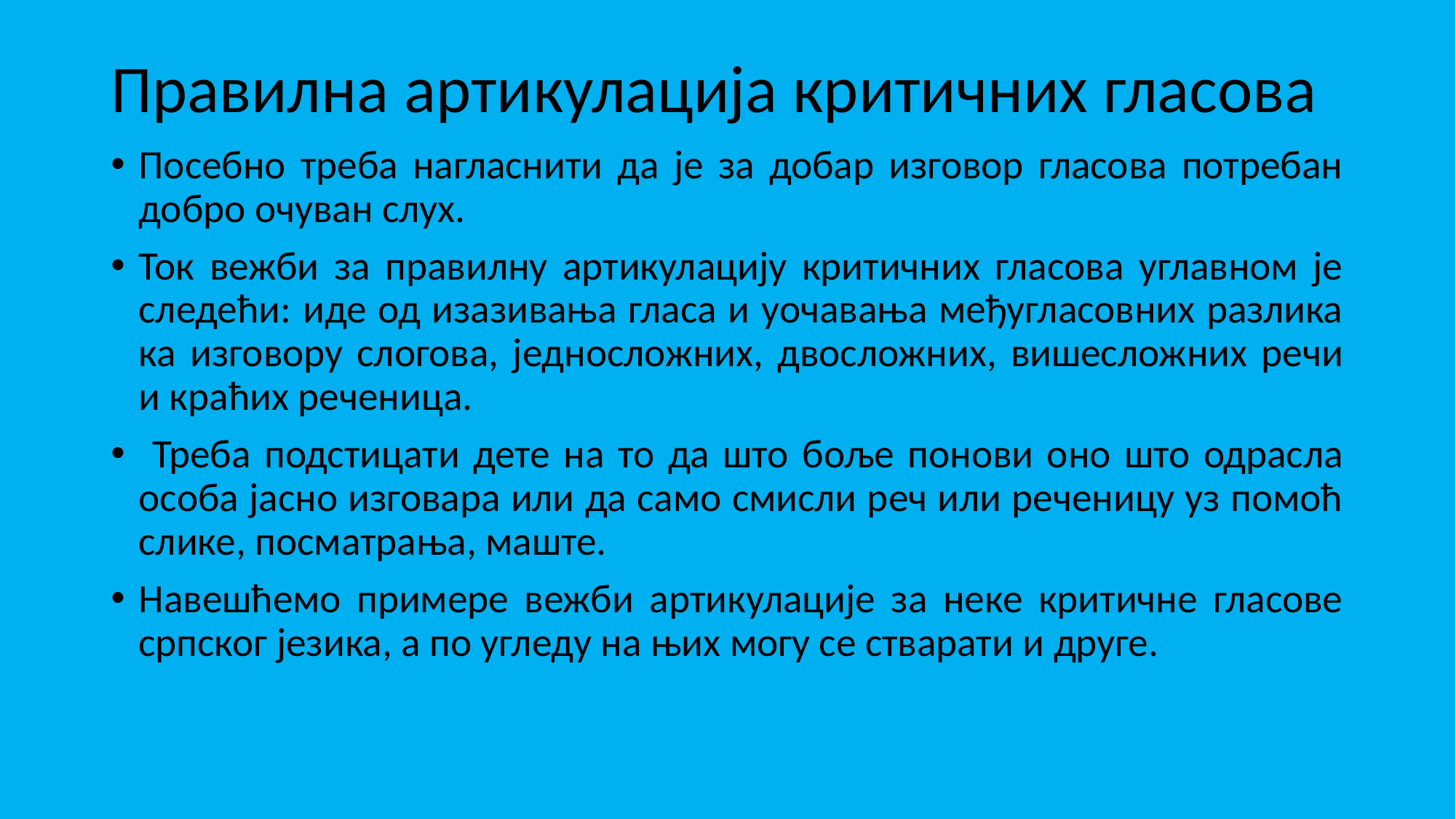

# Правилна артикулација критичних гласова
Посебно треба нагласнити да је за добар изговор гласова потребан добро очуван слух.
Ток вежби за правилну артикулацију критичних гласова углавном је следећи: иде од изазивања гласа и уочавања међугласовних разлика ка изговору слогова, једносложних, двосложних, вишесложних речи и краћих реченица.
 Треба подстицати дете на то да што боље понови оно што одрасла особа јасно изговара или да само смисли реч или реченицу уз помоћ слике, посматрања, маште.
Навешћемо примере вежби артикулације за неке критичне гласове српског језика, а по угледу на њих могу се стварати и друге.